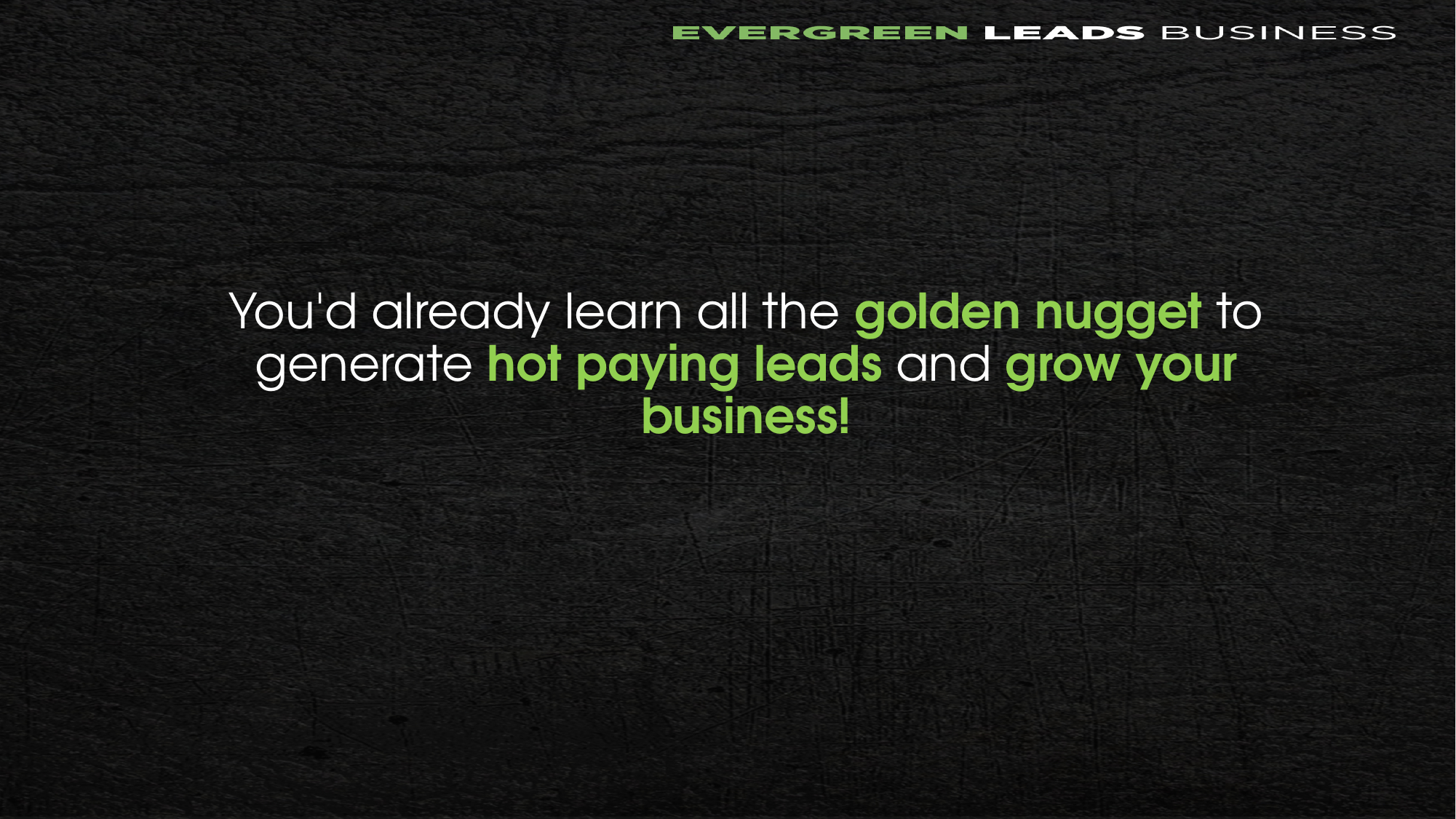

# You'd already learn all the golden nugget to generate hot paying leads and grow your business!